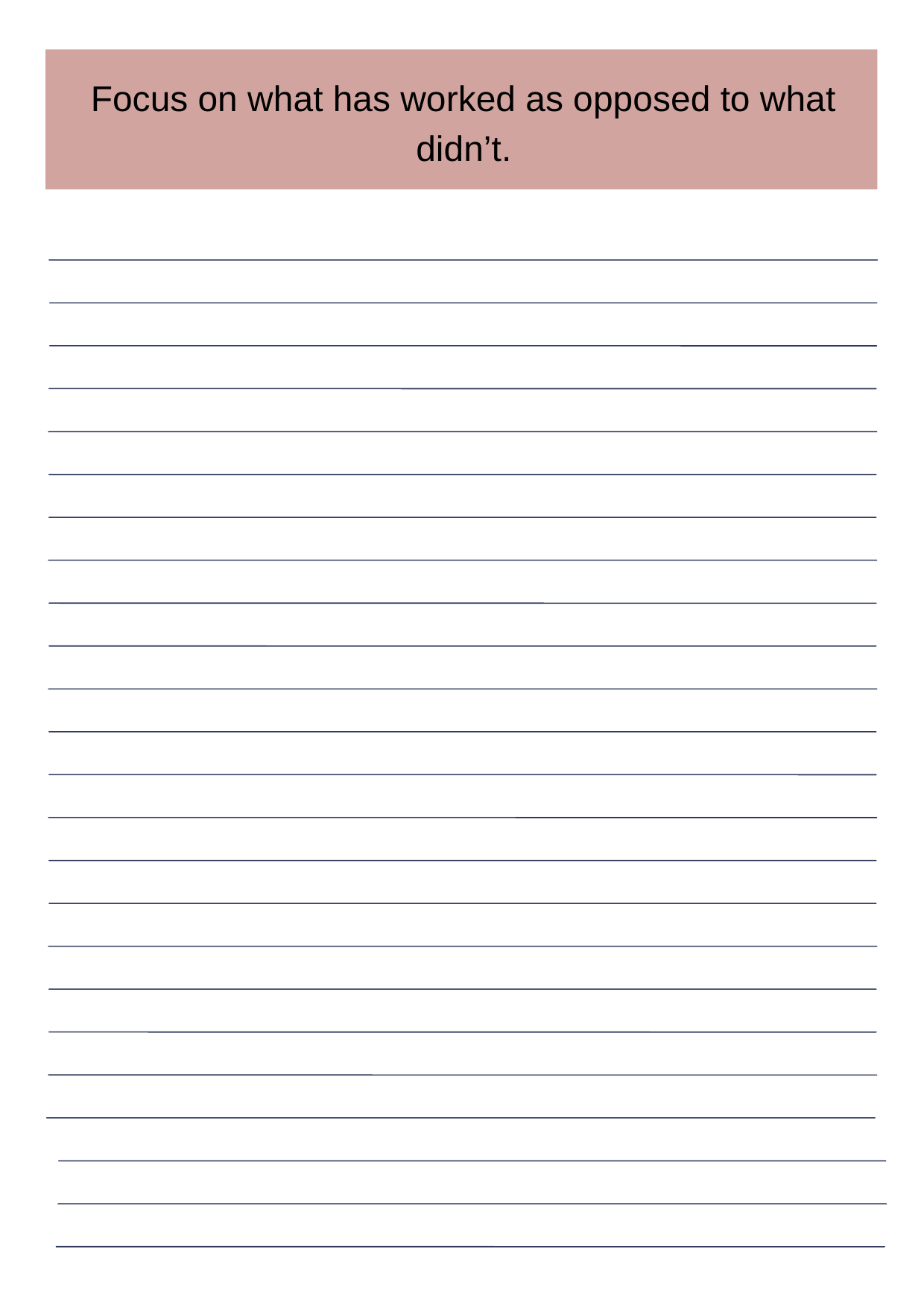

Focus on what has worked as opposed to what didn’t.